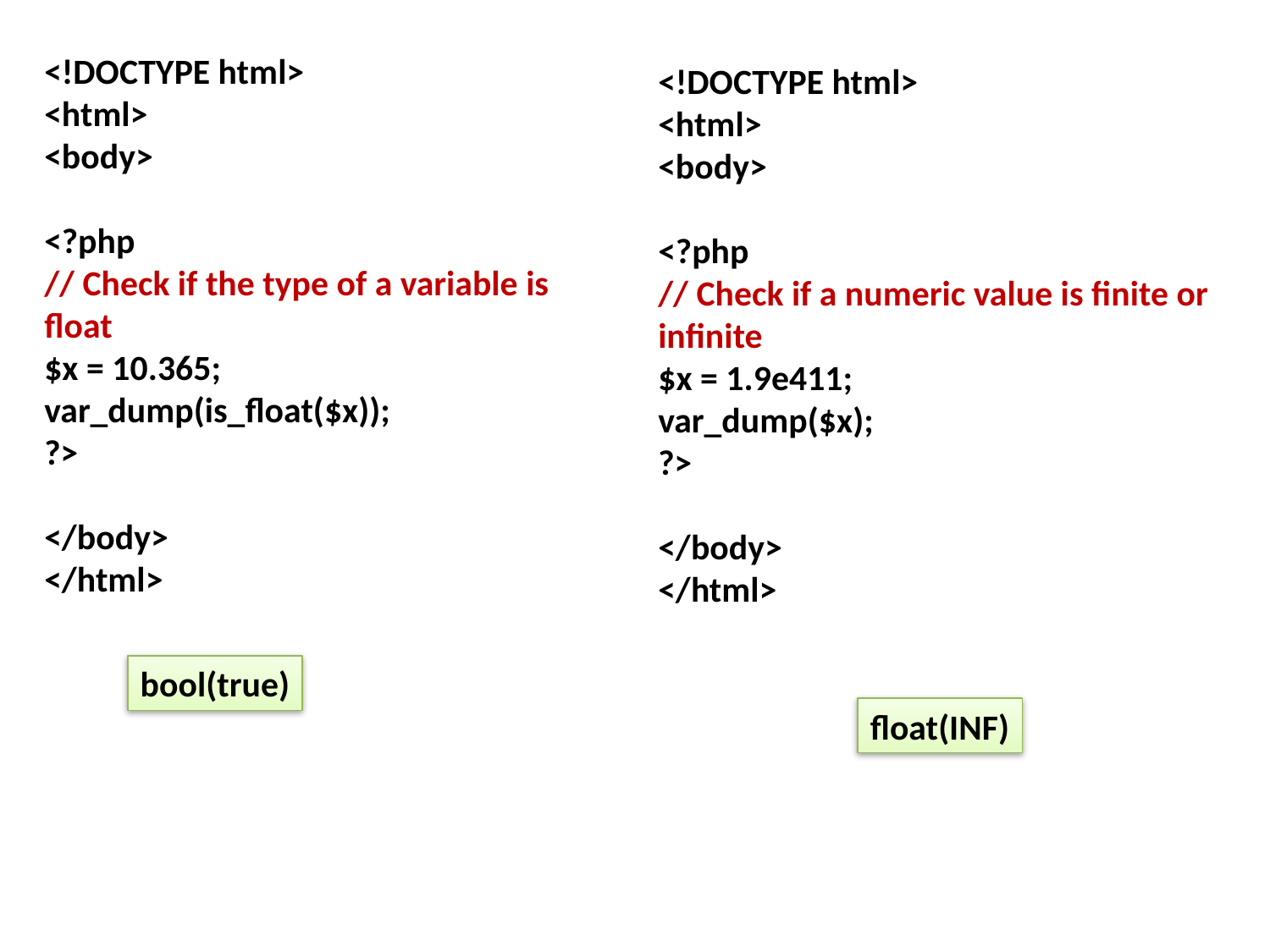

<!DOCTYPE html>
<html>
<body>

<?php
// Check if the type of a variable is float
$x = 10.365;
var_dump(is_float($x));
?>

</body>
</html>
<!DOCTYPE html>
<html>
<body>

<?php
// Check if a numeric value is finite or infinite
$x = 1.9e411;
var_dump($x);
?>

</body>
</html>
bool(true)
float(INF)